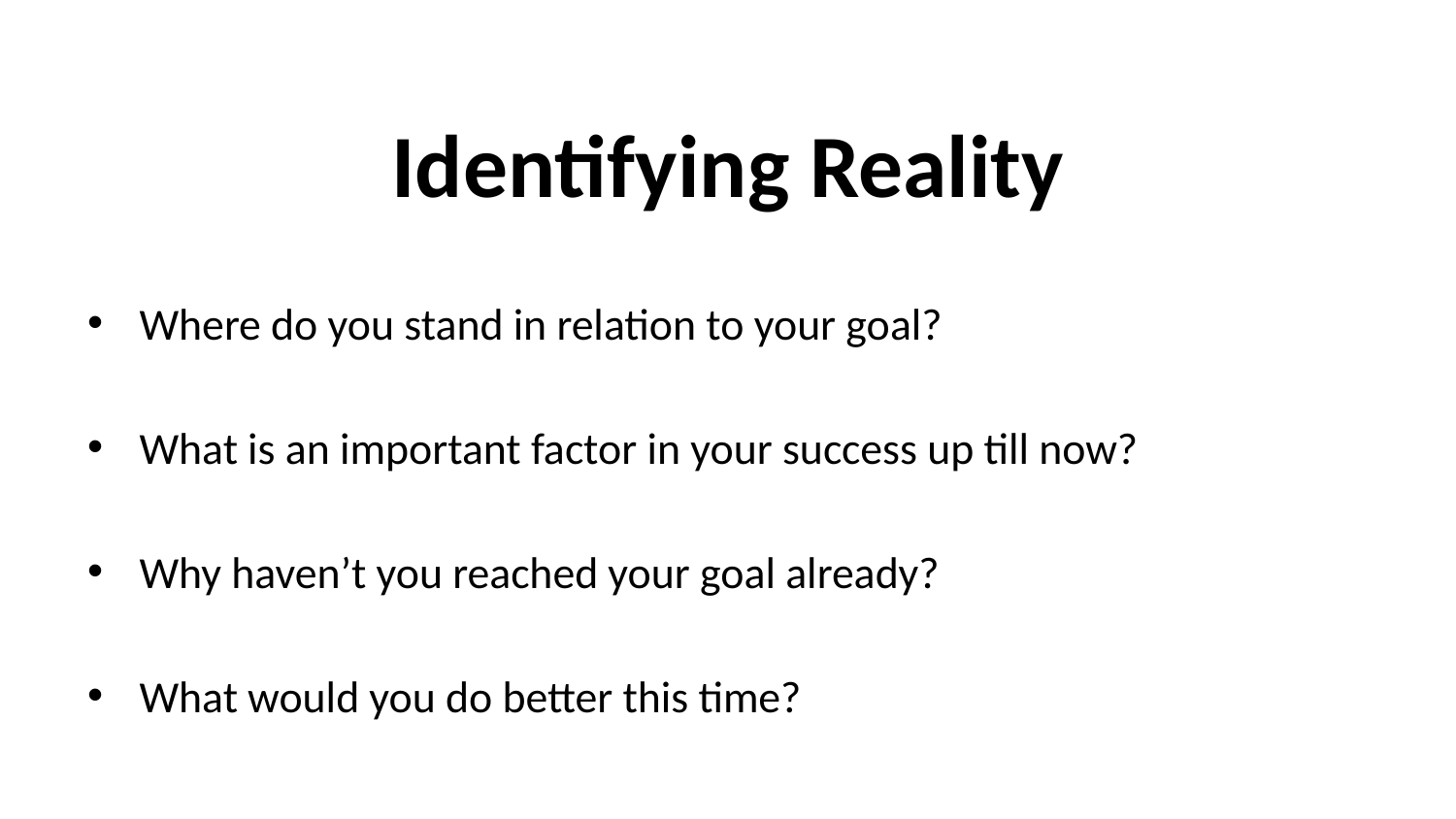

# Identifying Reality
Where do you stand in relation to your goal?

What is an important factor in your success up till now?

Why haven’t you reached your goal already?

What would you do better this time?